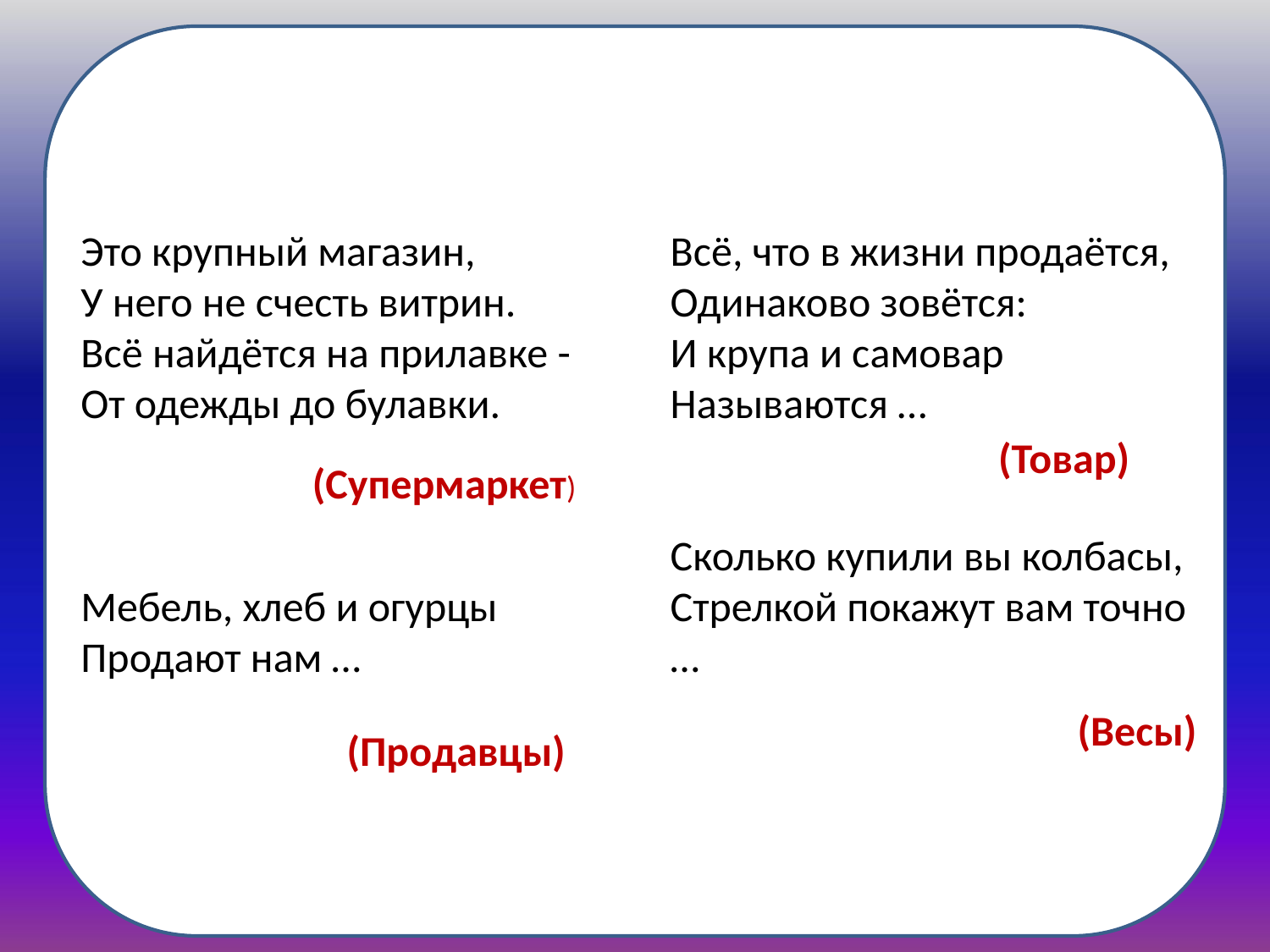

Это крупный магазин,
У него не счесть витрин.
Всё найдётся на прилавке -
От одежды до булавки.

Мебель, хлеб и огурцы
Продают нам …

Всё, что в жизни продаётся,
Одинаково зовётся:
И крупа и самовар
Называются …

Сколько купили вы колбасы,
Стрелкой покажут вам точно …

#
(Товар)
(Супермаркет)

(Весы)
(Продавцы)